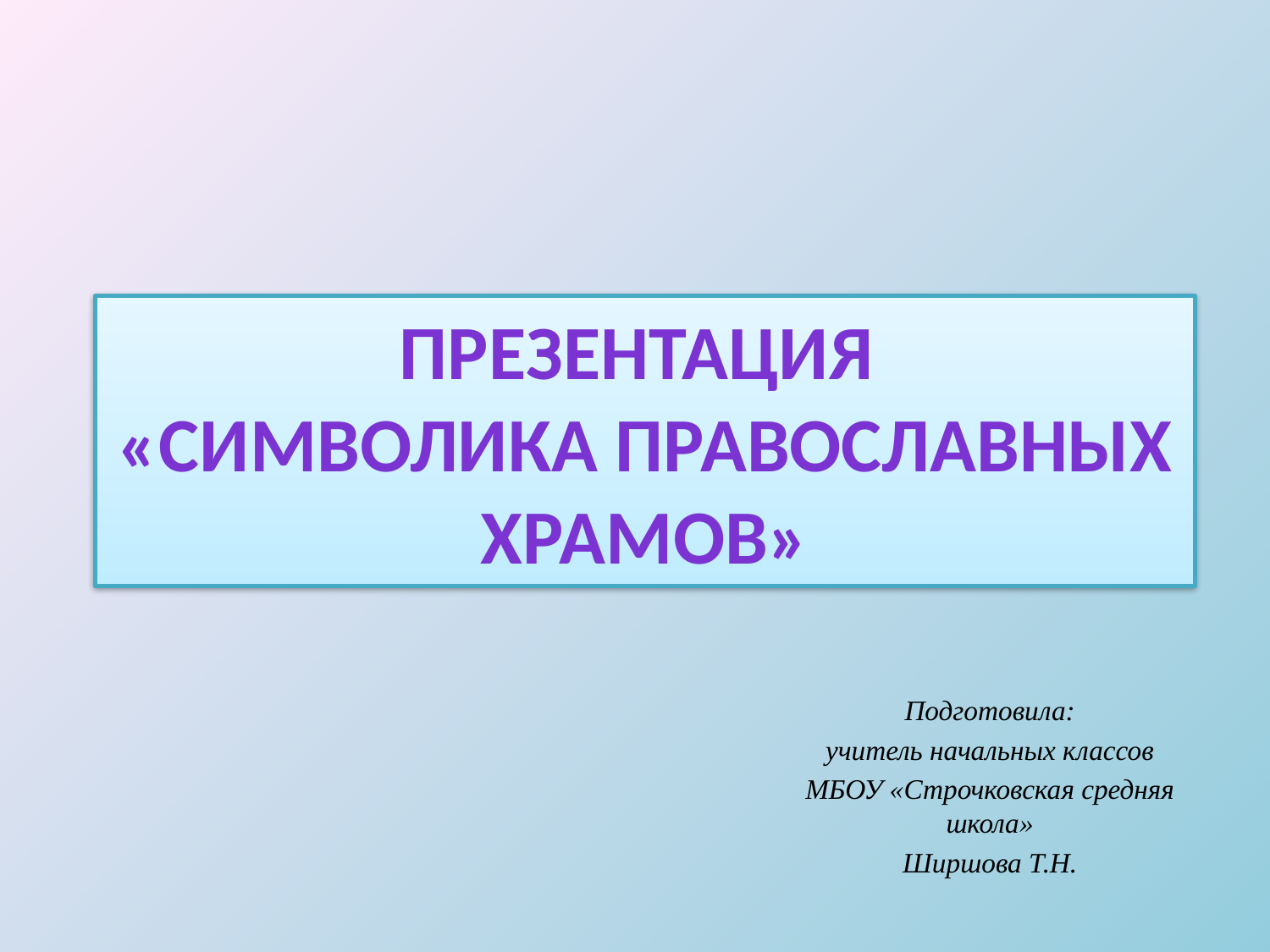

# Презентация «символика Православных храмов»
Подготовила:
учитель начальных классов
МБОУ «Строчковская средняя школа»
Ширшова Т.Н.